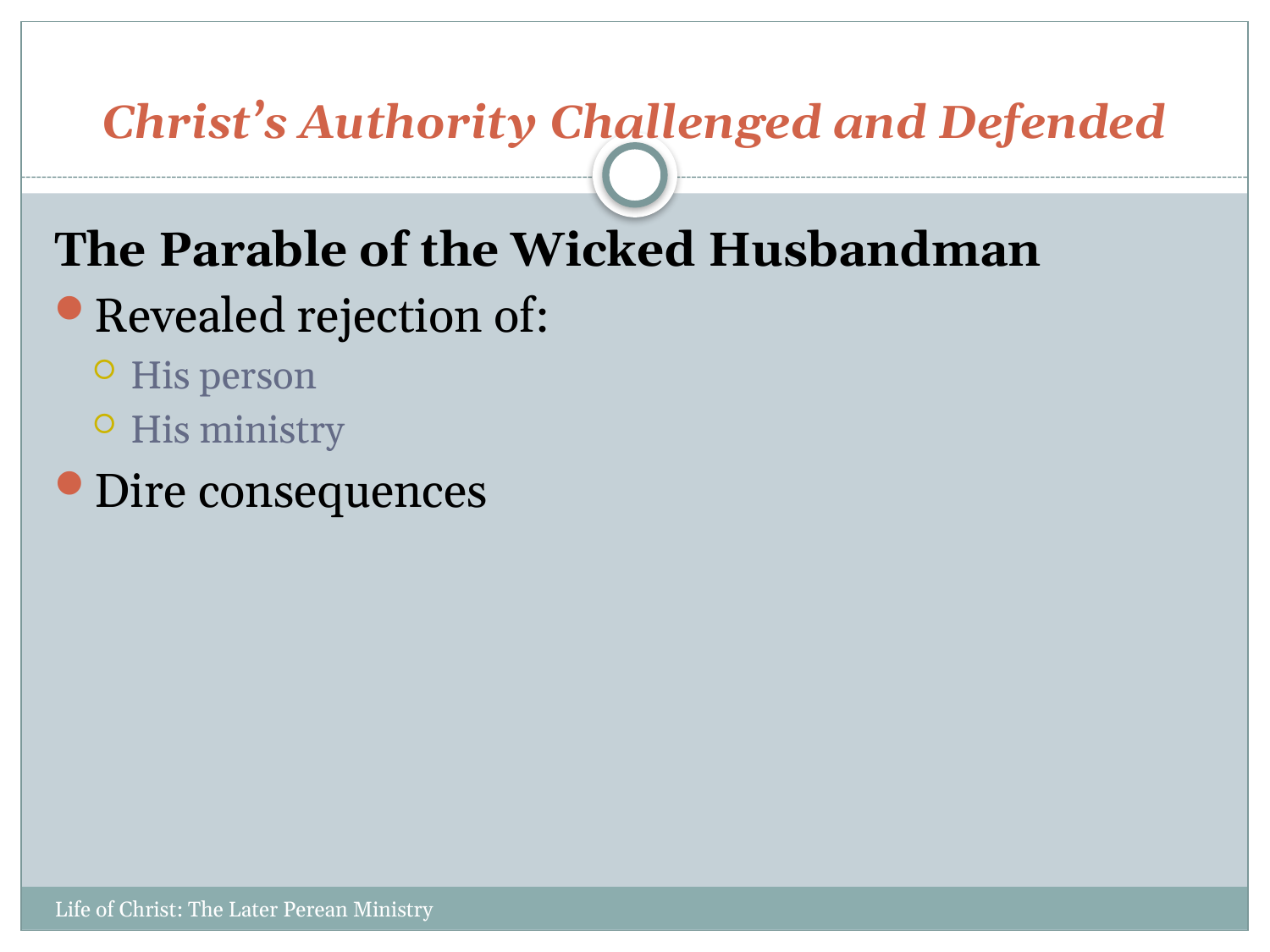

# Christ’s Authority Challenged and Defended
The Parable of the Wicked Husbandman
Revealed rejection of:
His person
His ministry
Dire consequences

Life of Christ: The Later Perean Ministry